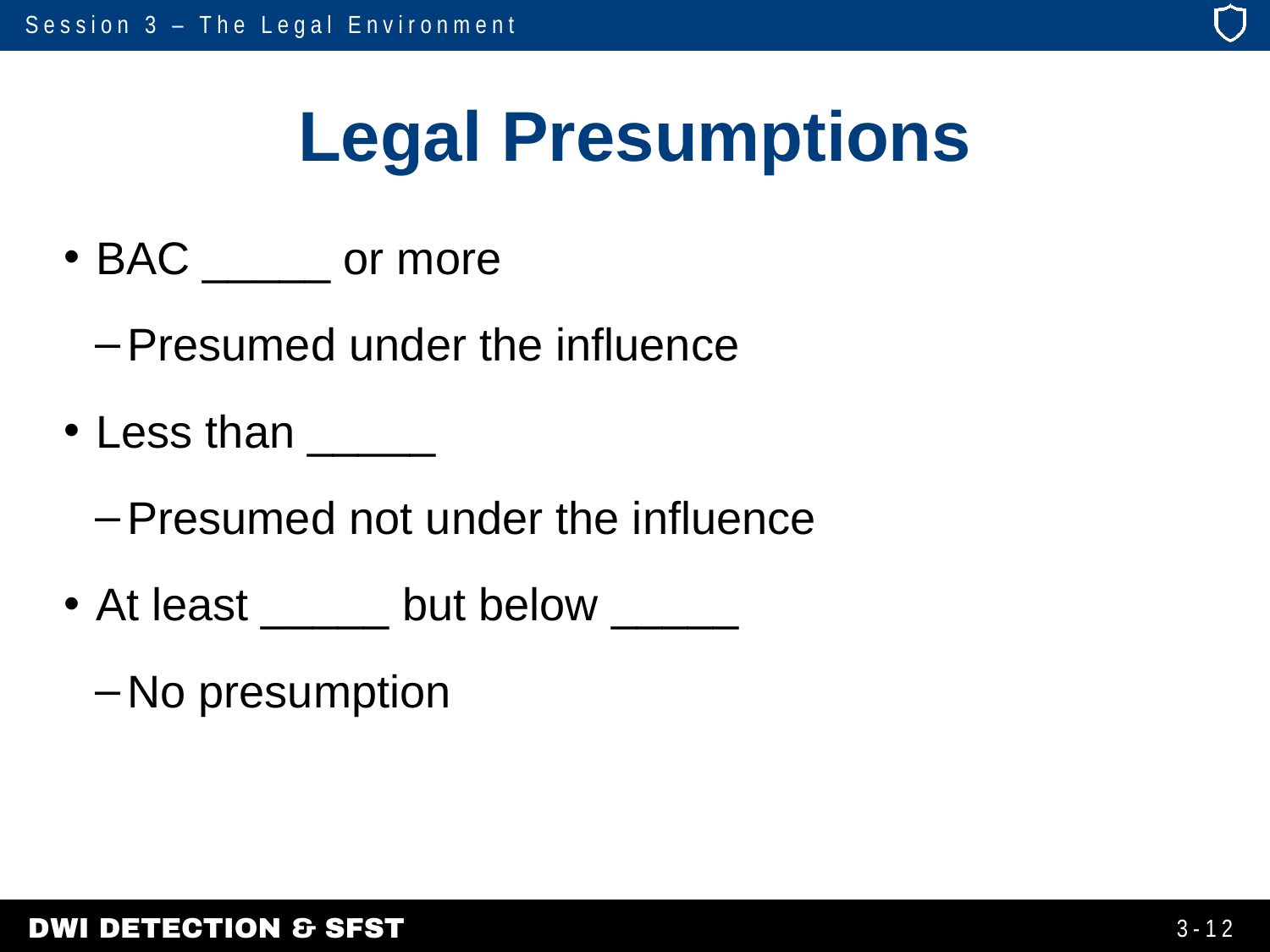

# Legal Presumptions
BAC _____ or more
Presumed under the influence
Less than _____
Presumed not under the influence
At least _____ but below _____
No presumption

3-12